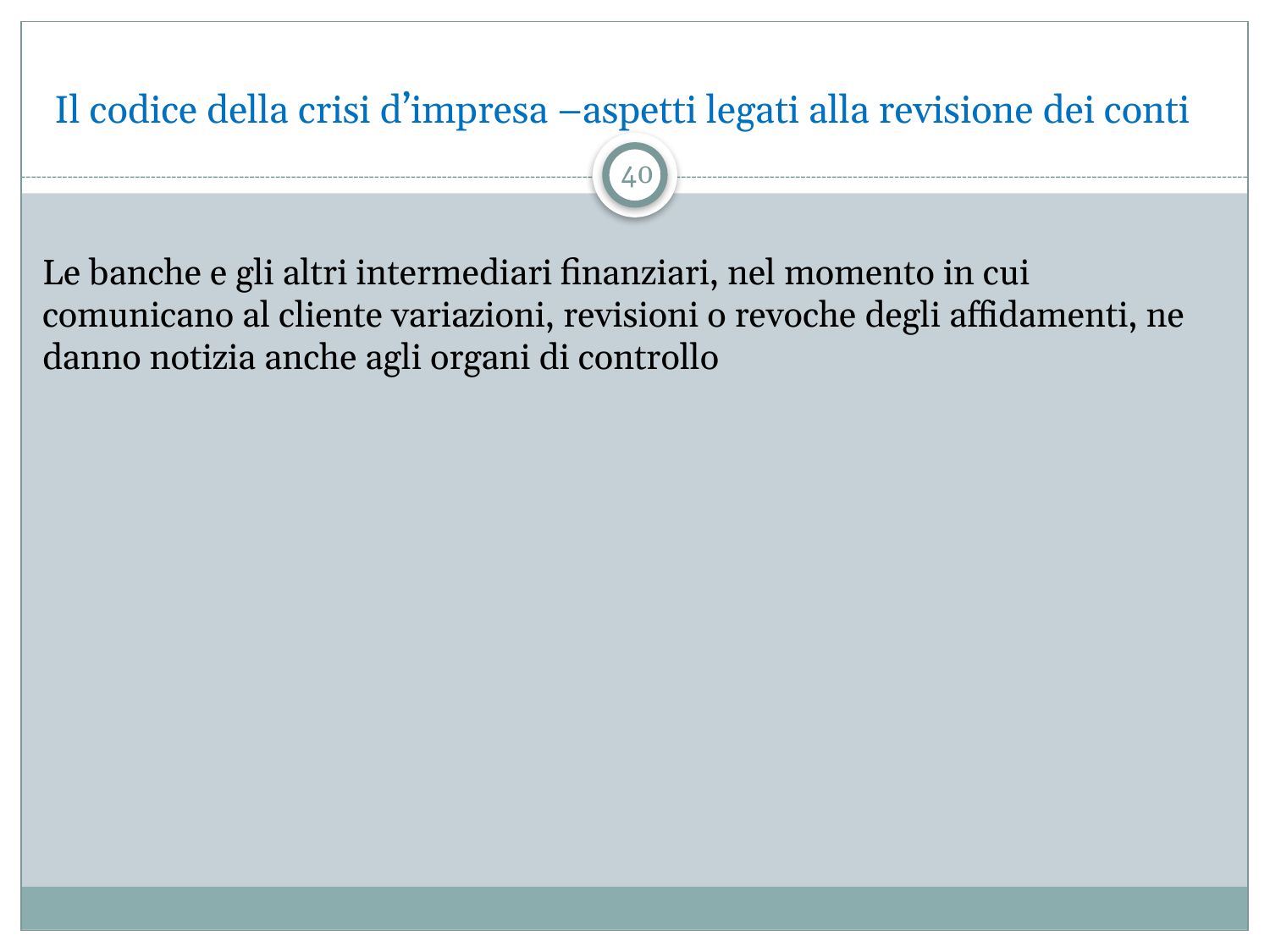

# Il codice della crisi d’impresa –aspetti legati alla revisione dei conti
40

Le banche e gli altri intermediari finanziari, nel momento in cui comunicano al cliente variazioni, revisioni o revoche degli affidamenti, ne danno notizia anche agli organi di controllo